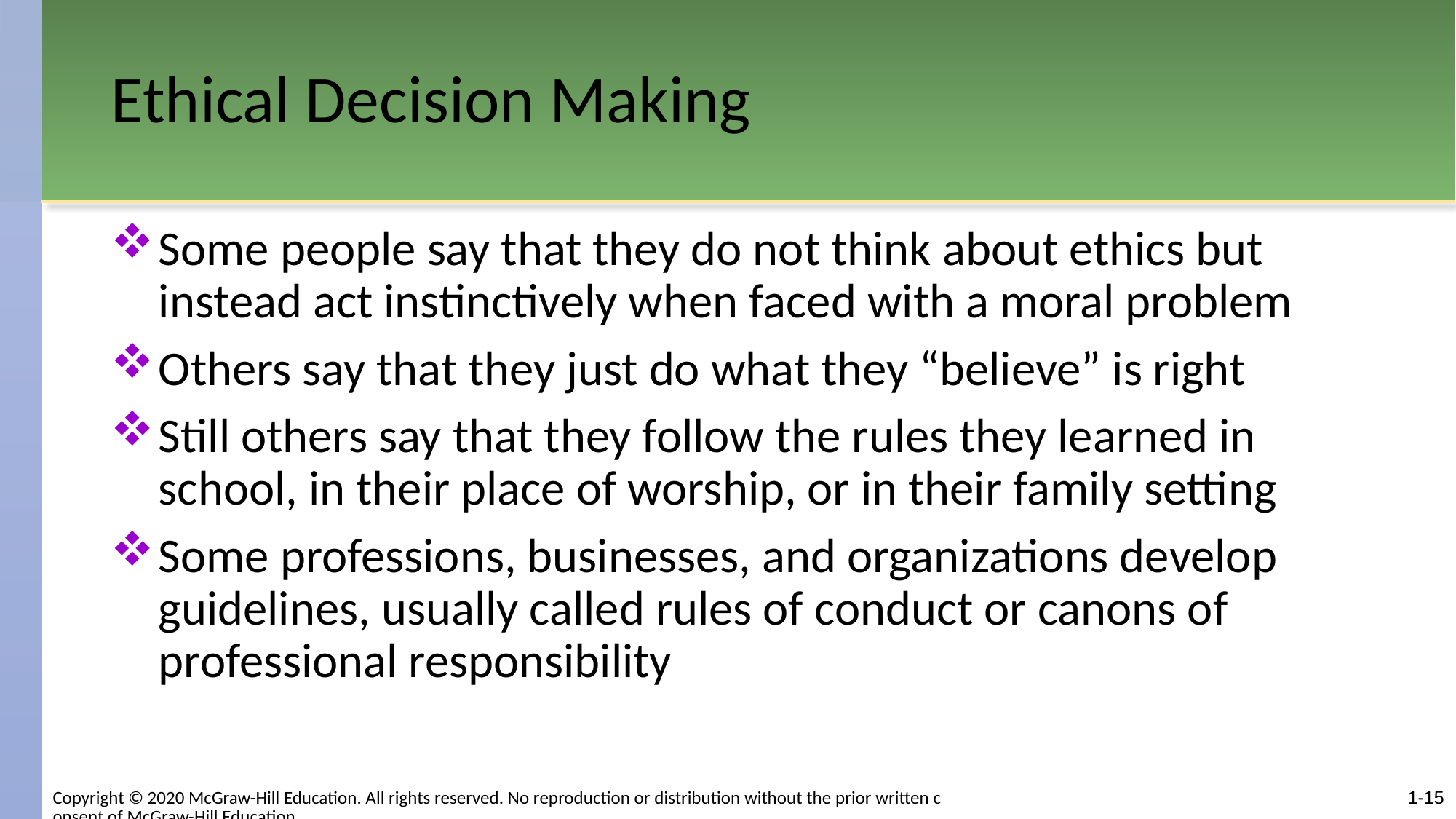

# Ethical Decision Making
Some people say that they do not think about ethics but instead act instinctively when faced with a moral problem
Others say that they just do what they “believe” is right
Still others say that they follow the rules they learned in school, in their place of worship, or in their family setting
Some professions, businesses, and organizations develop guidelines, usually called rules of conduct or canons of professional responsibility
1-15
Copyright © 2020 McGraw-Hill Education. All rights reserved. No reproduction or distribution without the prior written consent of McGraw-Hill Education.